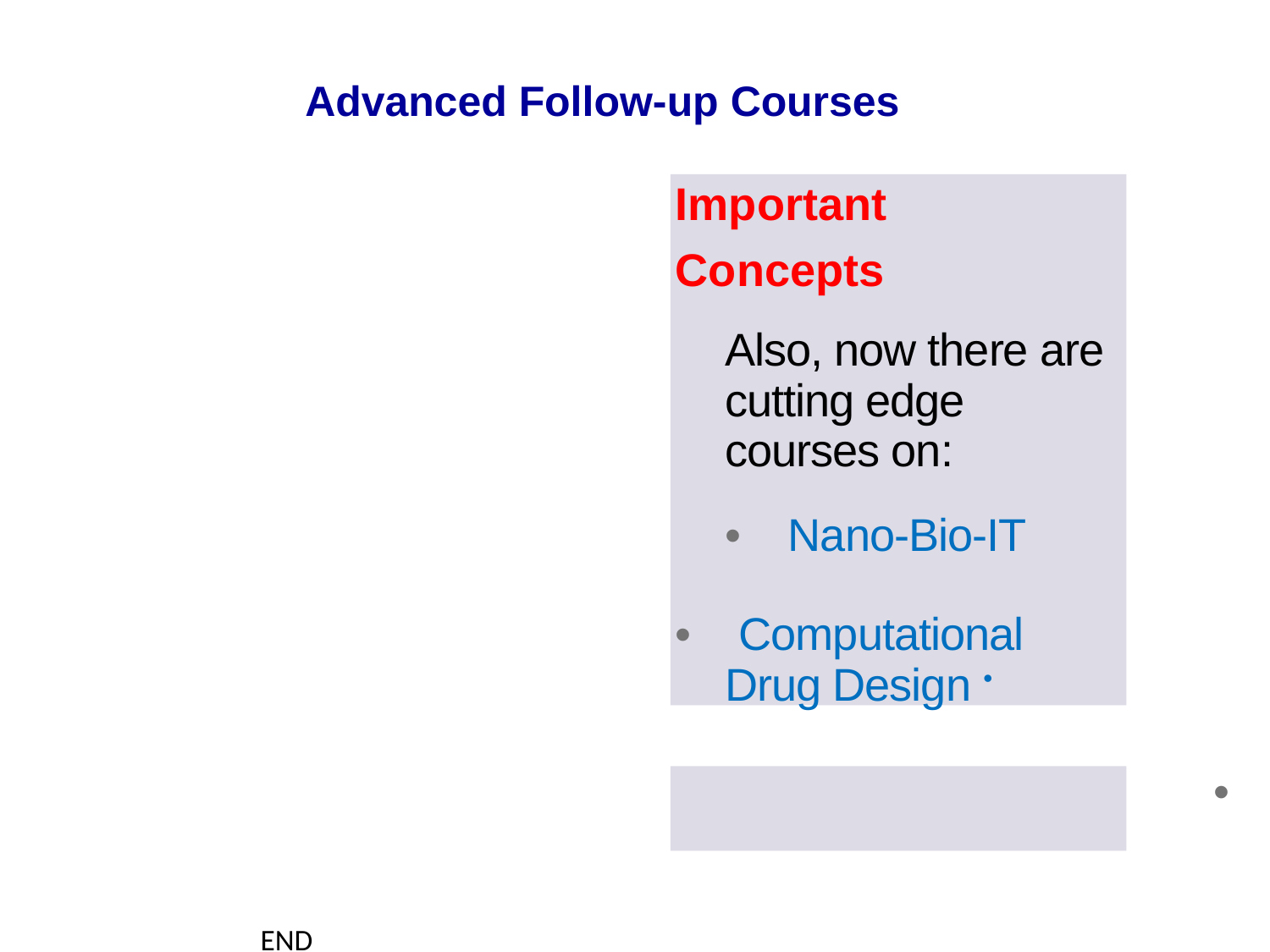

Advanced Follow-up Courses
Important
Concepts
Also, now there are cutting edge courses on:
•    Nano-Bio-IT
•    Computational Drug Design •
•    Personalized Medicine
END